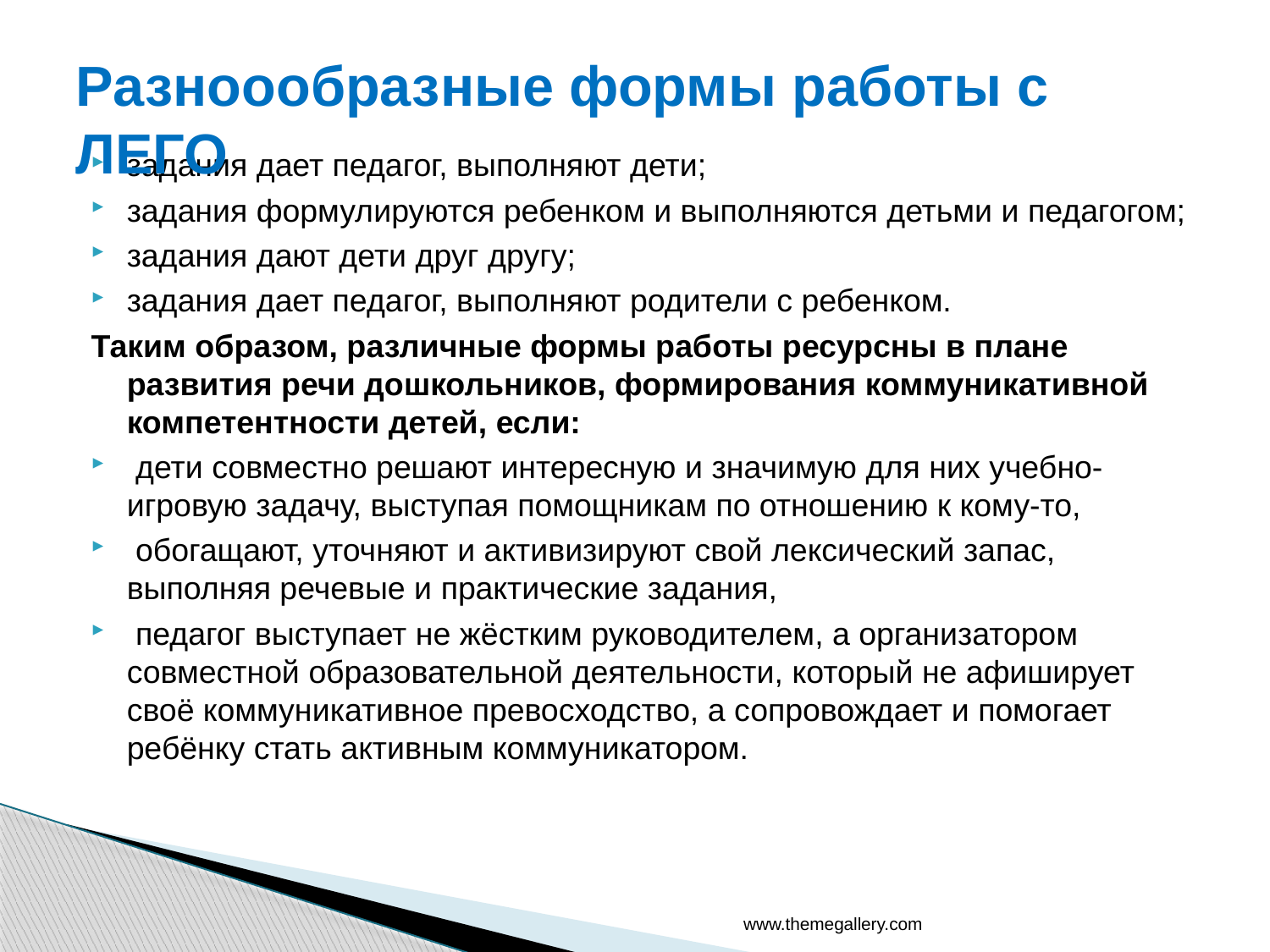

# Разноообразные формы работы с ЛЕГО
задания дает педагог, выполняют дети;
задания формулируются ребенком и выполняются детьми и педагогом;
задания дают дети друг другу;
задания дает педагог, выполняют родители с ребенком.
Таким образом, различные формы работы ресурсны в плане развития речи дошкольников, формирования коммуникативной компетентности детей, если:
 дети совместно решают интересную и значимую для них учебно-игровую задачу, выступая помощникам по отношению к кому-то,
 обогащают, уточняют и активизируют свой лексический запас, выполняя речевые и практические задания,
 педагог выступает не жёстким руководителем, а организатором совместной образовательной деятельности, который не афиширует своё коммуникативное превосходство, а сопровождает и помогает ребёнку стать активным коммуникатором.

www.themegallery.com